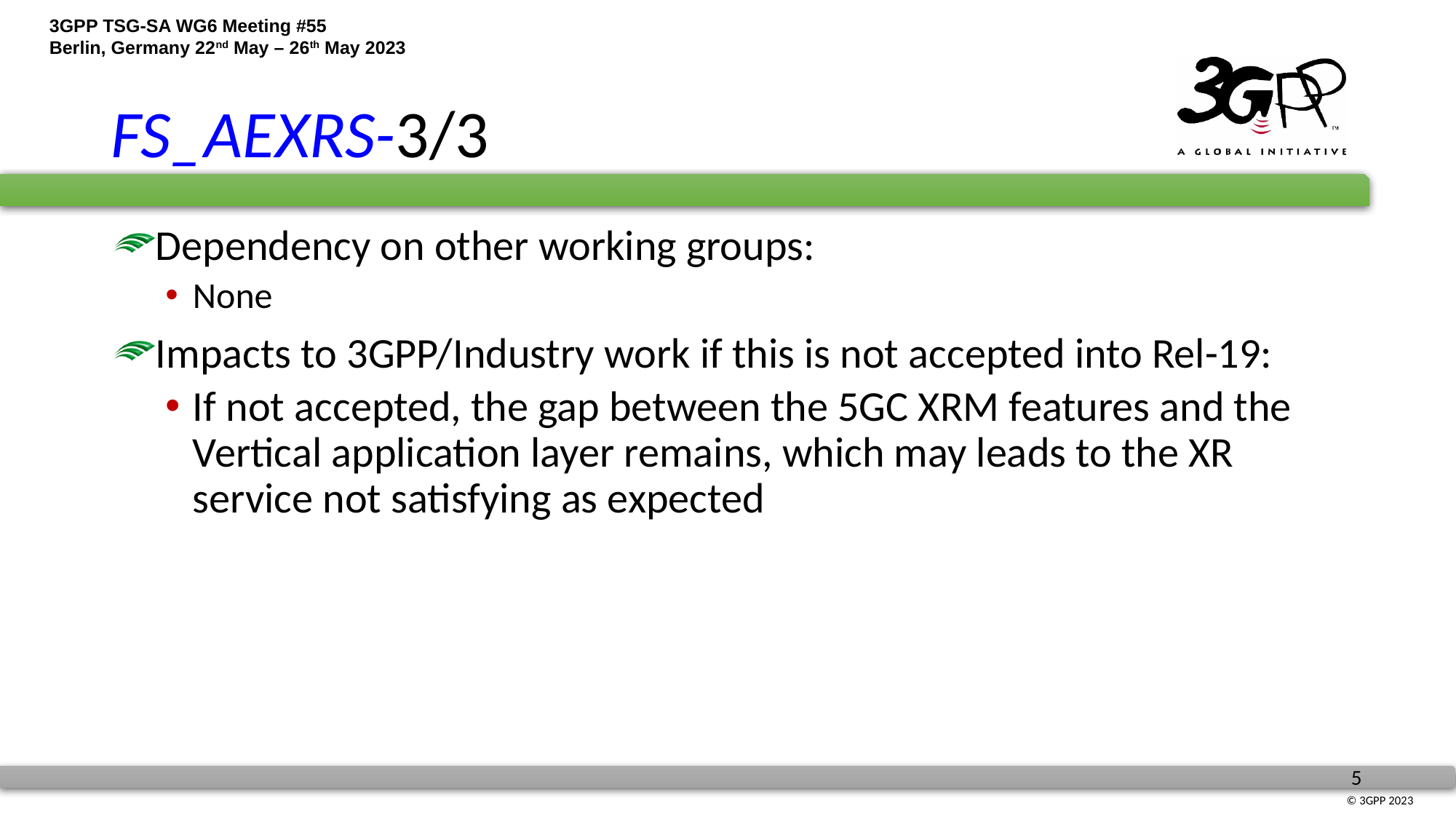

# FS_AEXRS-3/3
Dependency on other working groups:
None
Impacts to 3GPP/Industry work if this is not accepted into Rel-19:
If not accepted, the gap between the 5GC XRM features and the Vertical application layer remains, which may leads to the XR service not satisfying as expected